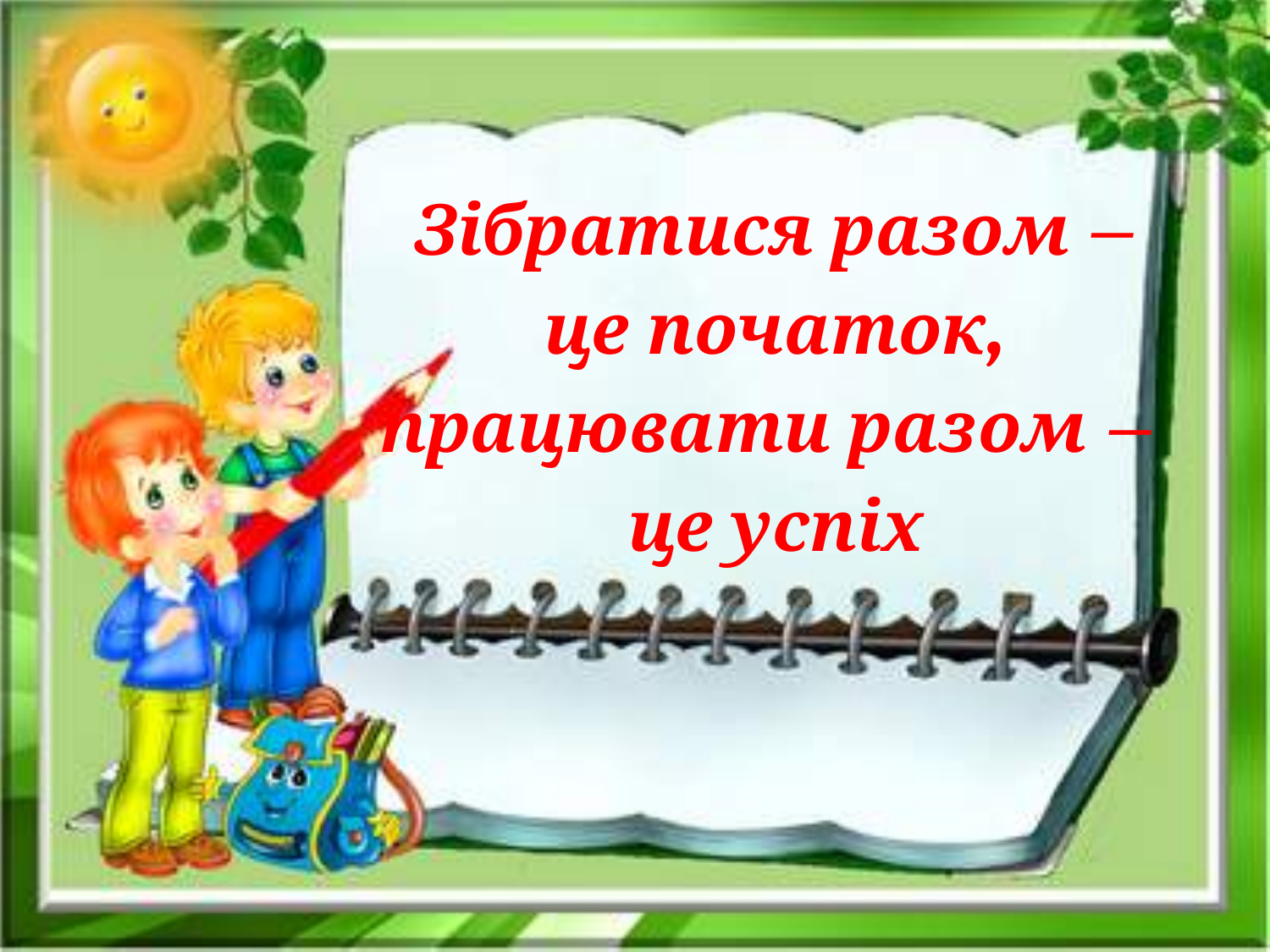

Зібратися разом –
 це початок,
працювати разом –
це успіх